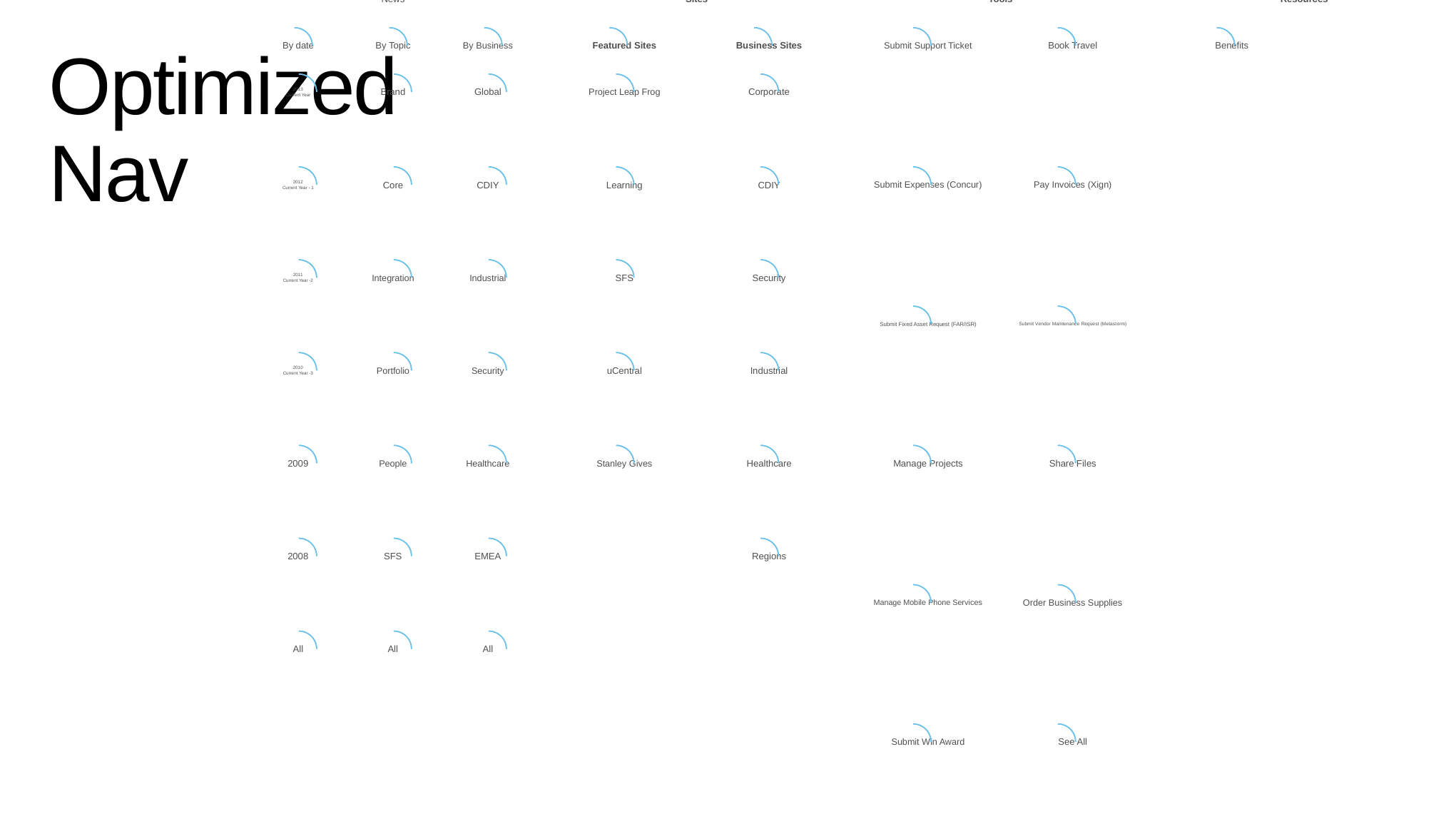

News
Tools
Resources
2013
Current Year
2012
Current Year - 1
2011
Current Year -2
By Topic
By date
Brand
Portfolio
People
SFS
Integration
Core
Featured Sites
Corporate
Support
Business Sites
Project Leap Frog
Learning
SFS
uCentral
2010
Current Year -3
CDIY
Security
Industrial
Regions
Healthcare
Book Travel
Submit Expenses (Concur)
Pay Invoices (Xign)
Submit Fixed Asset Request (FAR/ISR)
Manage Projects
Share Files
Manage Mobile Phone Services
Submit Win Award
Benefits
Sites
By Business
Global
CDIY
Industrial
Security
Healthcare
EMEA
All
2009
2008
Submit Vendor Maintenance Request (Metastorm)
Order Business Supplies
Stanley Gives
See All
All
All
See All
Submit Support Ticket
# Optimized Nav